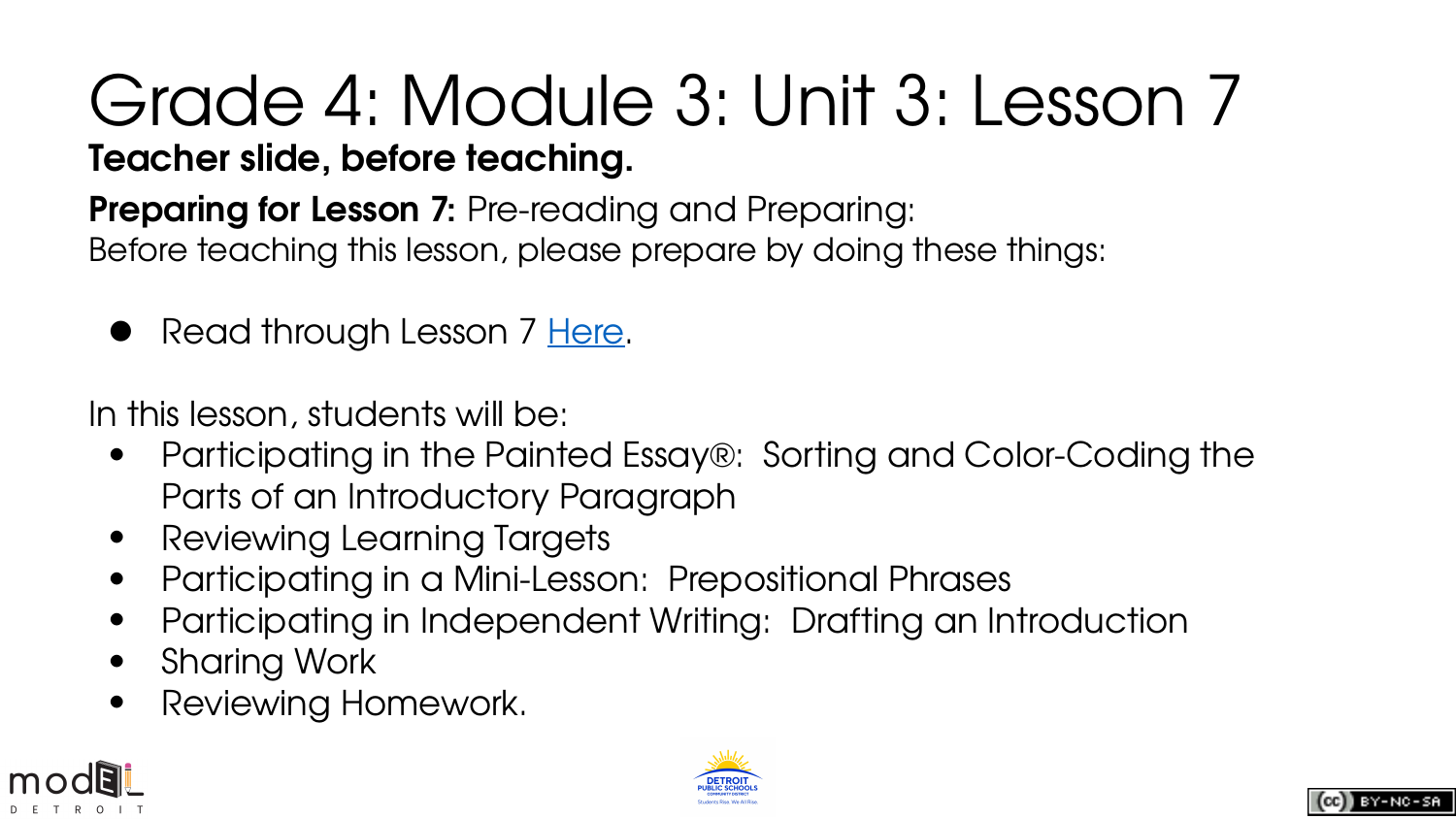

# Grade 4: Module 3: Unit 3: Lesson 7
Teacher slide, before teaching.
Preparing for Lesson 7: Pre-reading and Preparing:
Before teaching this lesson, please prepare by doing these things:
Read through Lesson 7 Here.

In this lesson, students will be:
Participating in the Painted Essay®:  Sorting and Color-Coding the Parts of an Introductory Paragraph
Reviewing Learning Targets
Participating in a Mini-Lesson:  Prepositional Phrases
Participating in Independent Writing:  Drafting an Introduction
Sharing Work
Reviewing Homework.